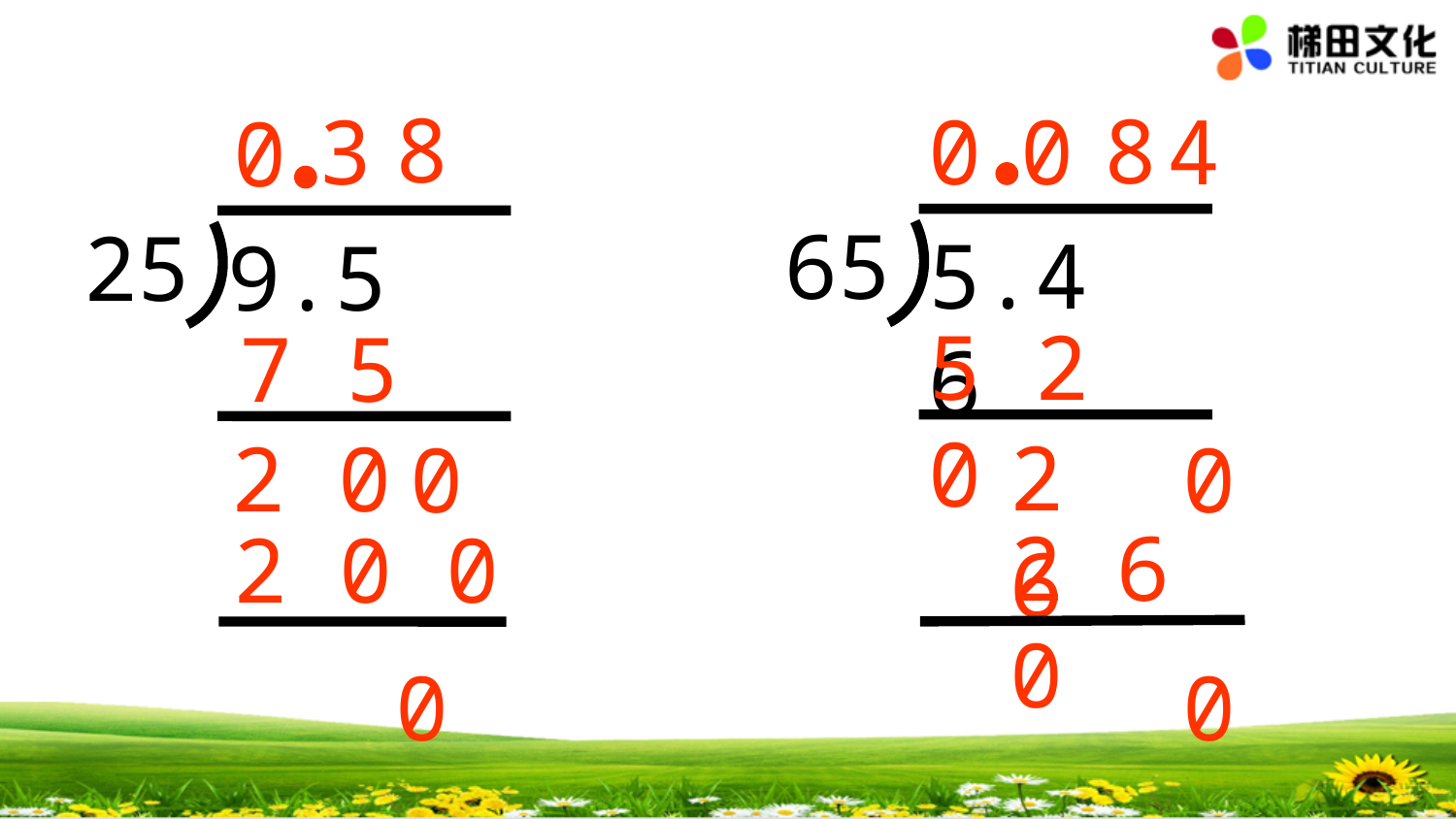

8
8
0
0
4
3
0

65
25

5.4 6
9.5
5 2 0
7 5

2 6
2 0

0
0
2 6 0
2 0 0

0
0